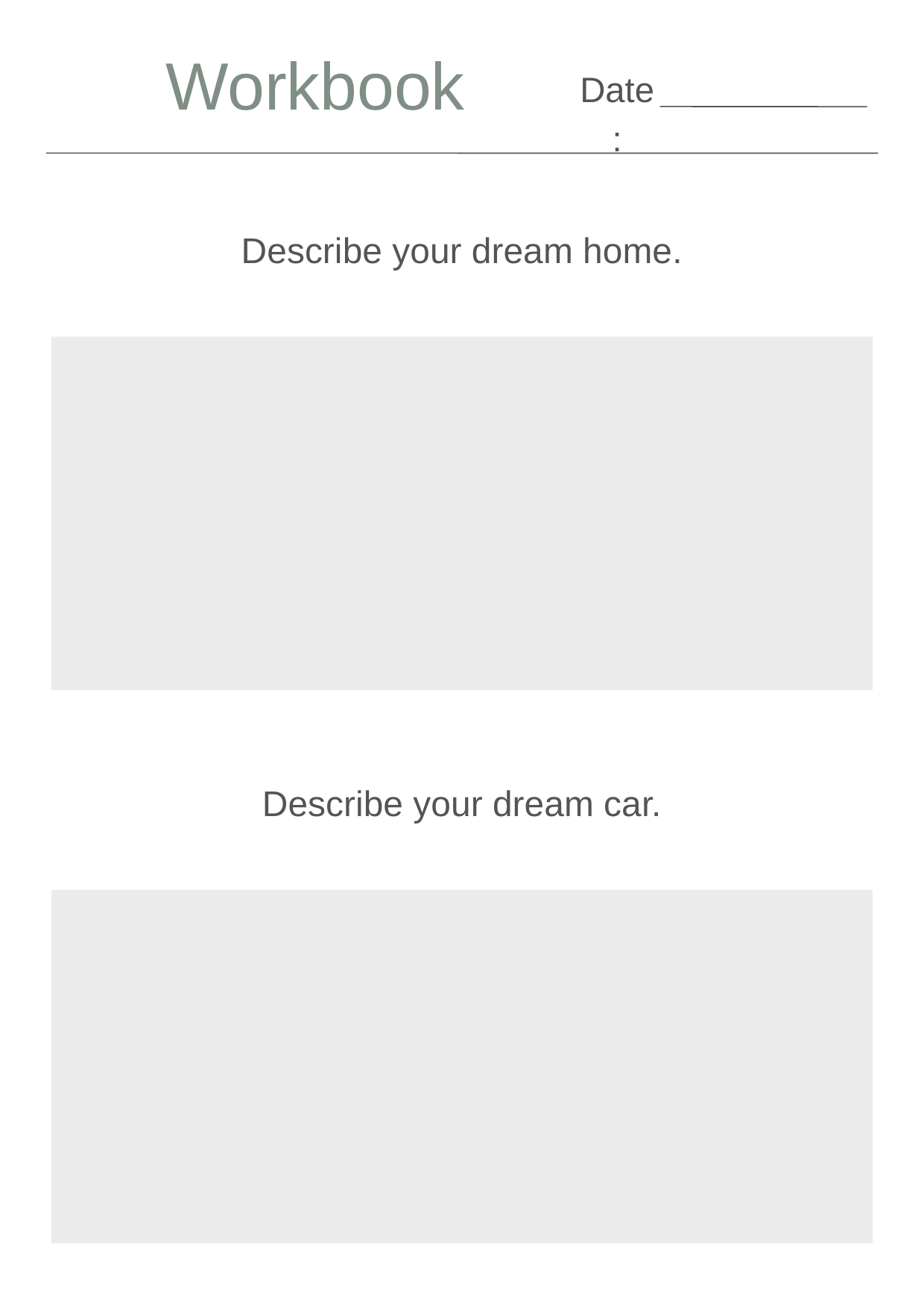

Workbook
Date:

Describe your dream home.

Describe your dream car.